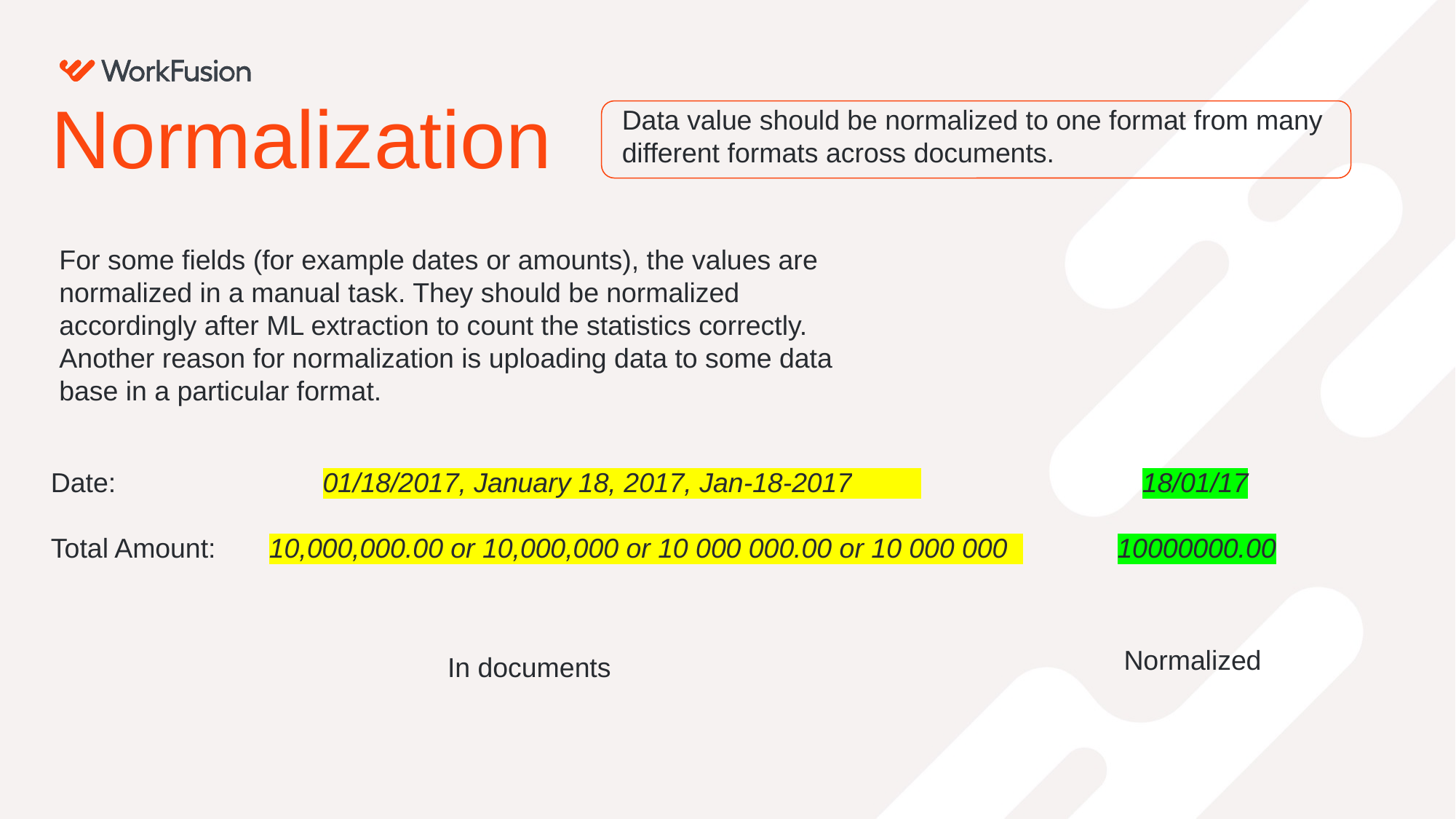

# Normalization
Data value should be normalized to one format from many different formats across documents.

For some fields (for example dates or amounts), the values are normalized in a manual task. They should be normalized accordingly after ML extraction to count the statistics correctly.
Another reason for normalization is uploading data to some data base in a particular format.
Date:		       01/18/2017, January 18, 2017, Jan-18-2017         			18/01/17

Total Amount:	10,000,000.00 or 10,000,000 or 10 000 000.00 or 10 000 000  	           10000000.00

Normalized
In documents